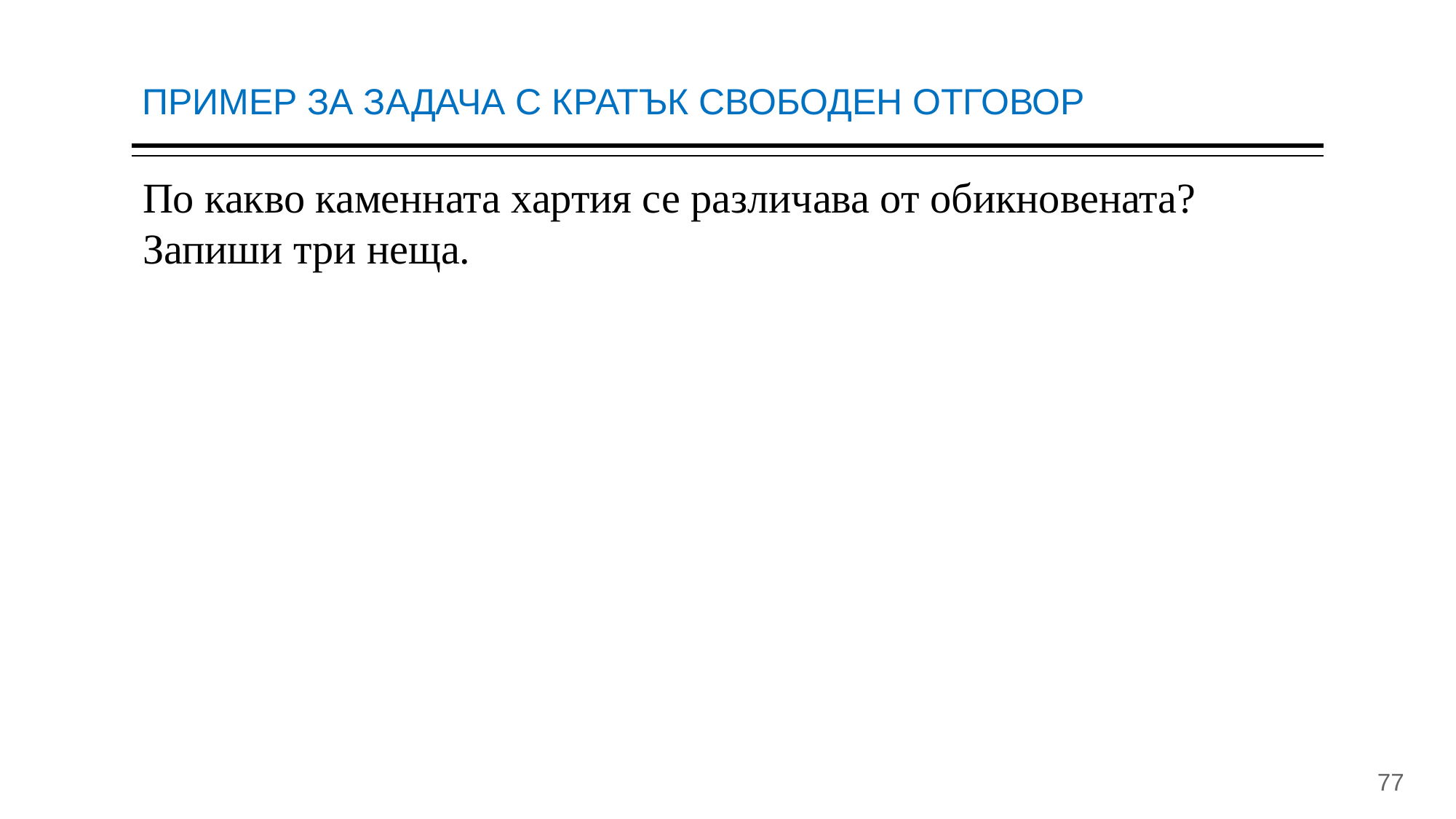

# ПРИМЕР ЗА ЗАДАЧА С КРАТЪК СВОБОДЕН ОТГОВОР
По какво каменната хартия се различава от обикновената? Запиши три неща.
77